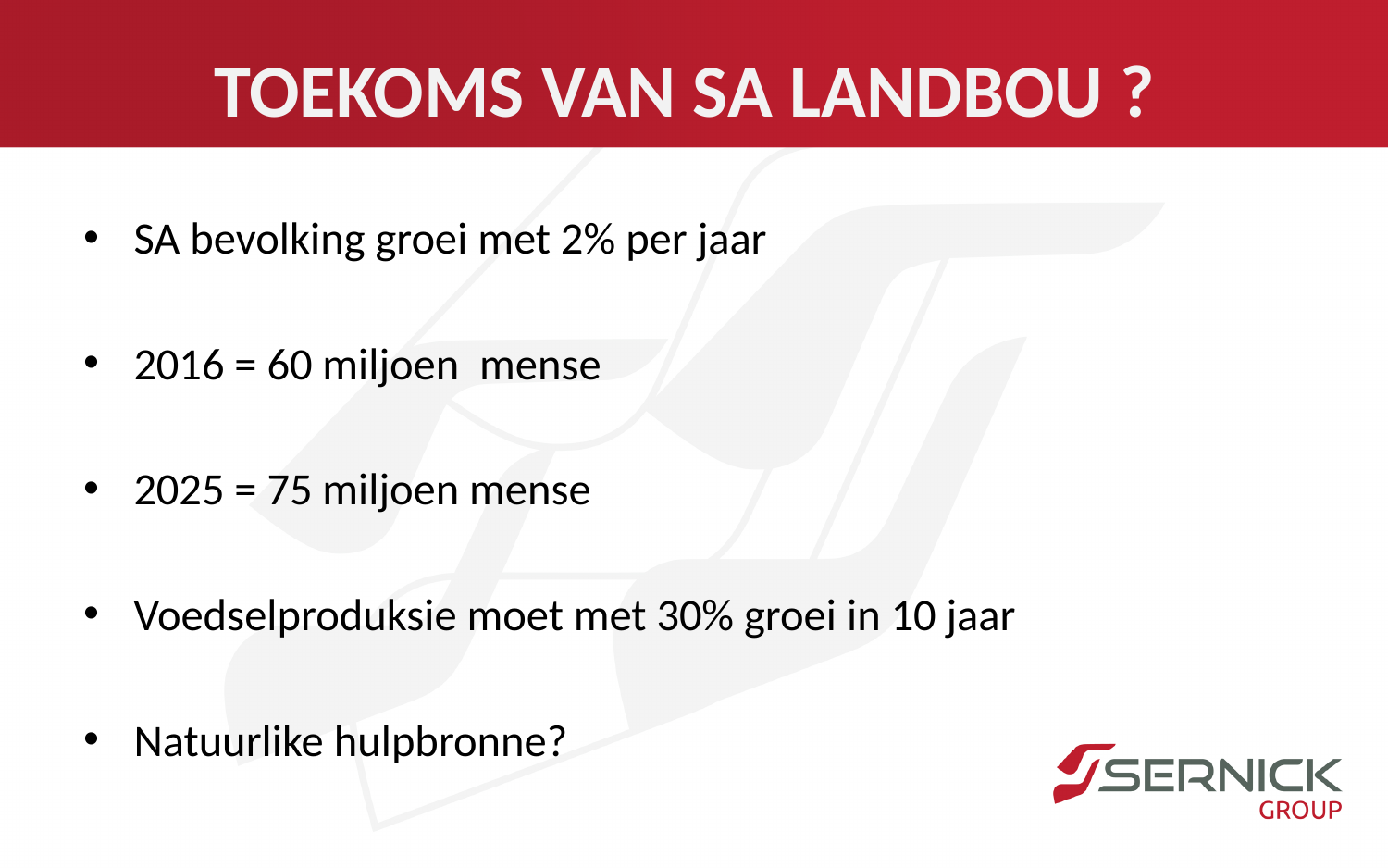

# TOEKOMS VAN SA LANDBOU ?
SA bevolking groei met 2% per jaar

2016 = 60 miljoen  mense

2025 = 75 miljoen mense

Voedselproduksie moet met 30% groei in 10 jaar

Natuurlike hulpbronne?